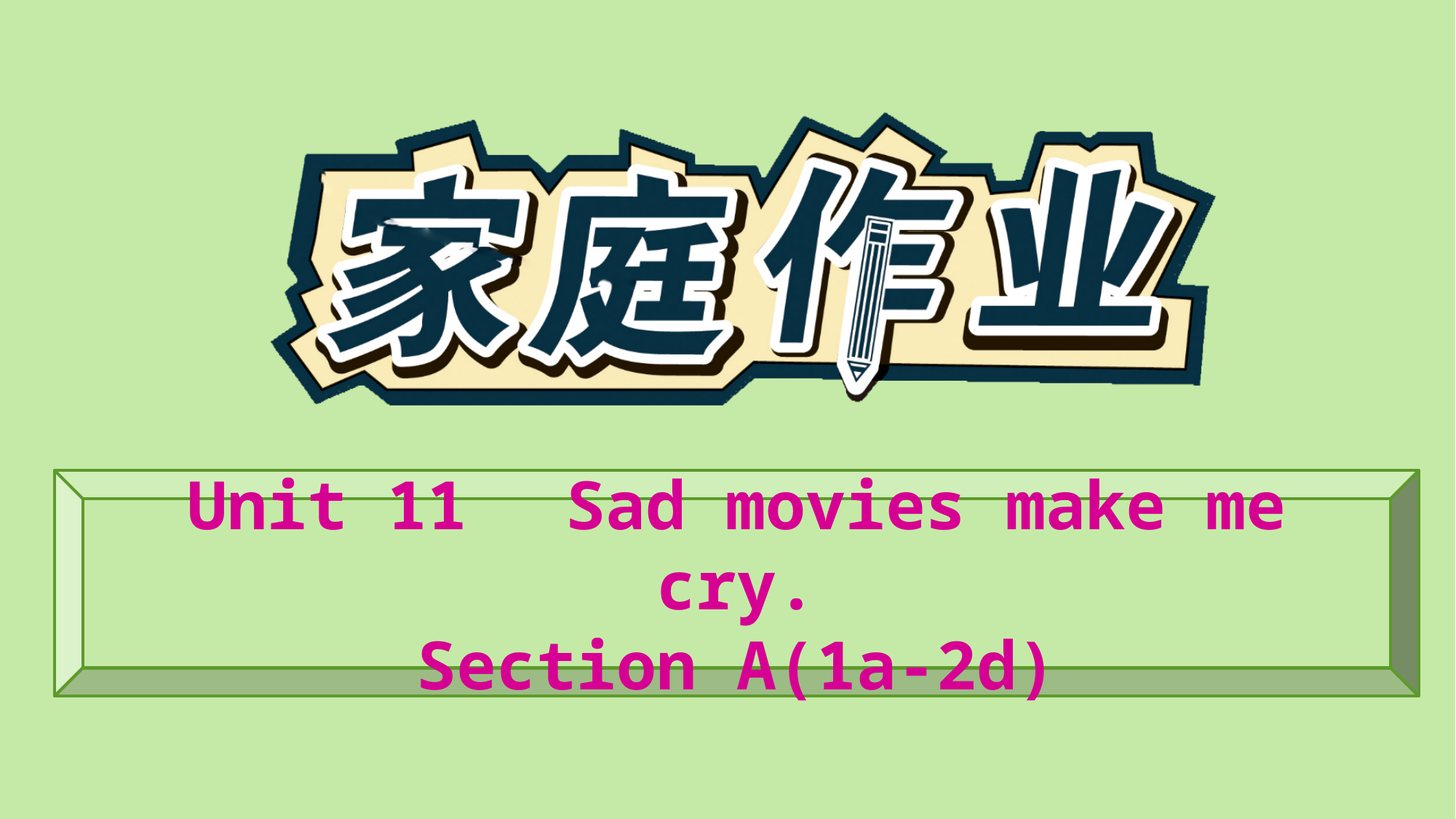

Unit 11　Sad movies make me cry.
Section A(1a-2d)